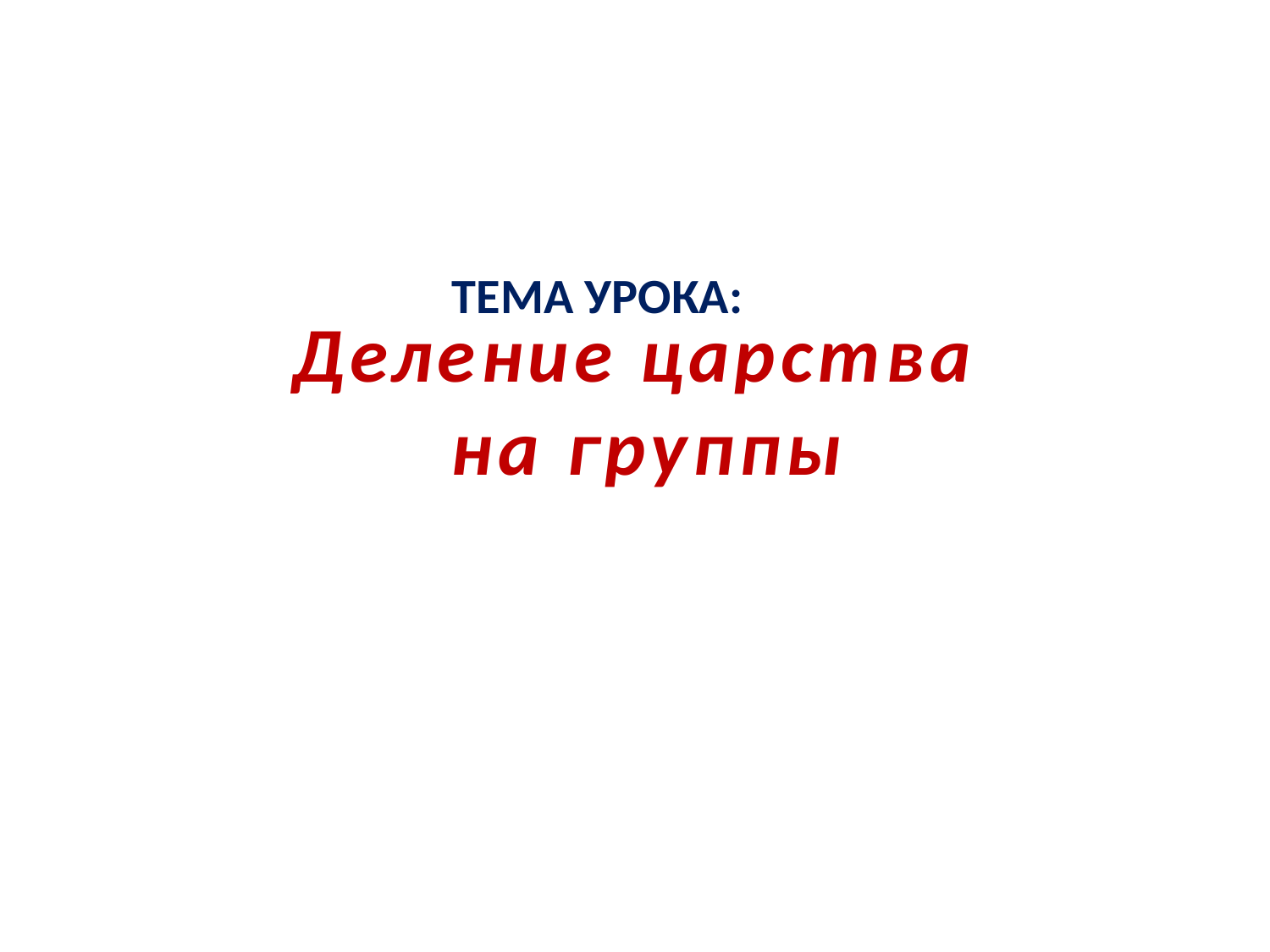

ТЕМА УРОКА:
# Деление царства на группы